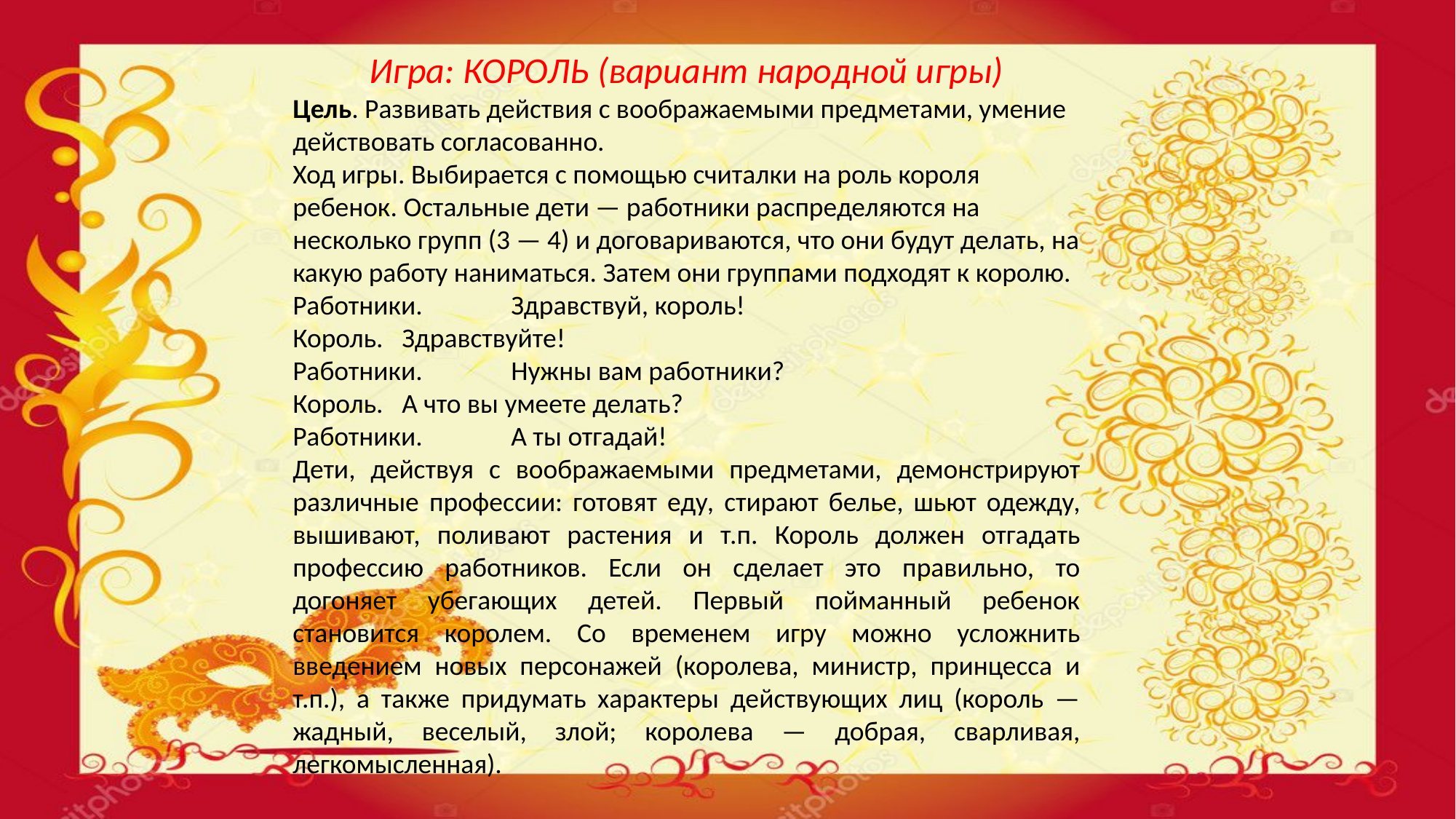

Игра: КОРОЛЬ (вариант народной игры)
Цель. Развивать действия с воображаемыми предметами, умение действовать согласованно.
Ход игры. Выбирается с помощью считалки на роль короля ребенок. Остальные дети — работники распределяются на несколько групп (3 — 4) и договариваются, что они будут делать, на какую работу наниматься. Затем они группами подходят к королю.
Работники.	Здравствуй, король!
Король.	Здравствуйте!
Работники.	Нужны вам работники?
Король.	А что вы умеете делать?
Работники.	А ты отгадай!
Дети, действуя с воображаемыми предметами, демонстрируют различные профессии: готовят еду, стирают белье, шьют одежду, вышивают, поливают растения и т.п. Король должен отгадать профессию работников. Если он сделает это правильно, то догоняет убегающих детей. Первый пойманный ребенок становится королем. Со временем игру можно усложнить введением новых персонажей (королева, министр, принцесса и т.п.), а также придумать характеры действующих лиц (король — жадный, веселый, злой; королева — добрая, сварливая, легкомысленная).